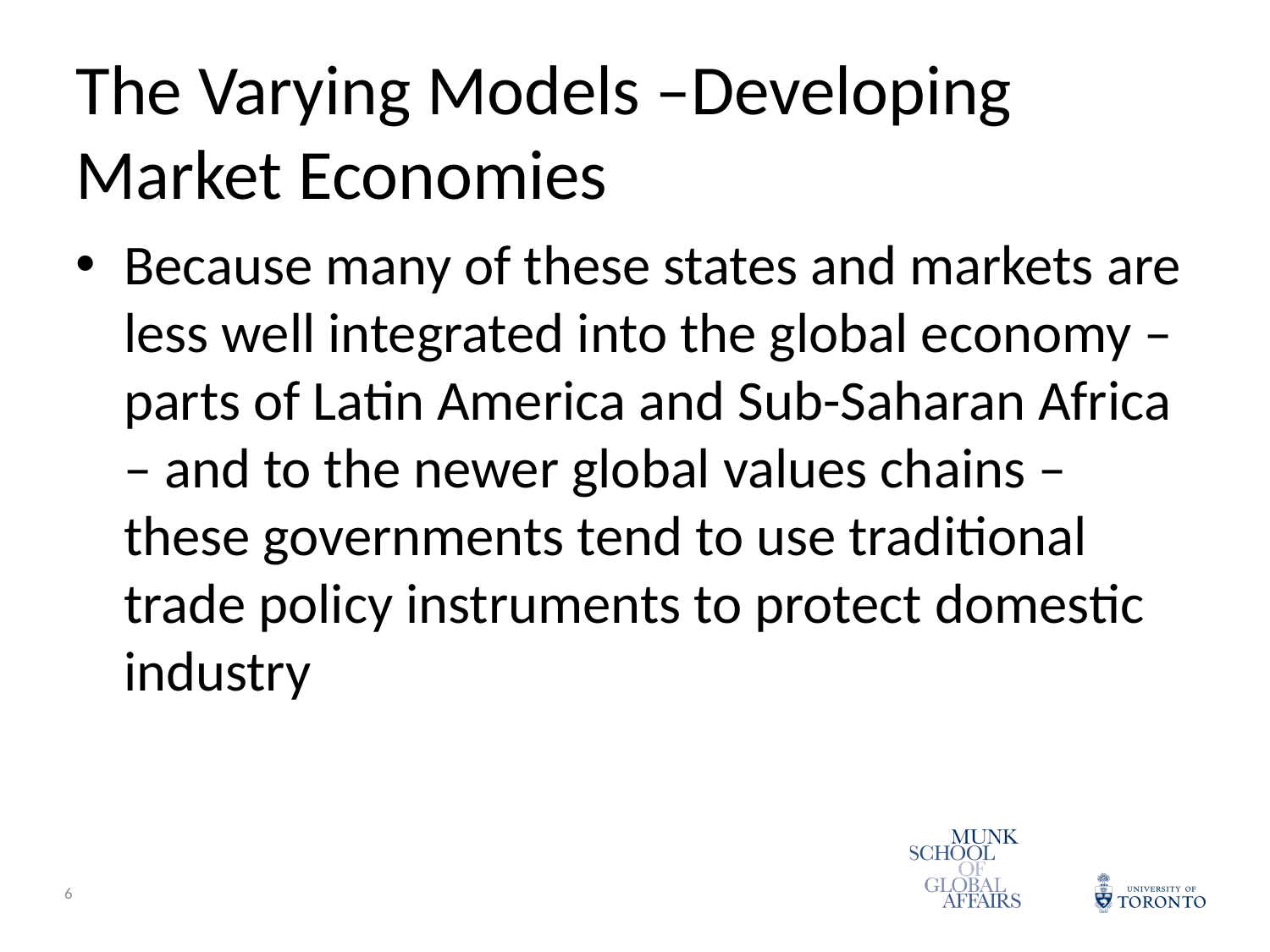

# The Varying Models –Developing Market Economies
Because many of these states and markets are less well integrated into the global economy – parts of Latin America and Sub-Saharan Africa – and to the newer global values chains – these governments tend to use traditional trade policy instruments to protect domestic industry
6